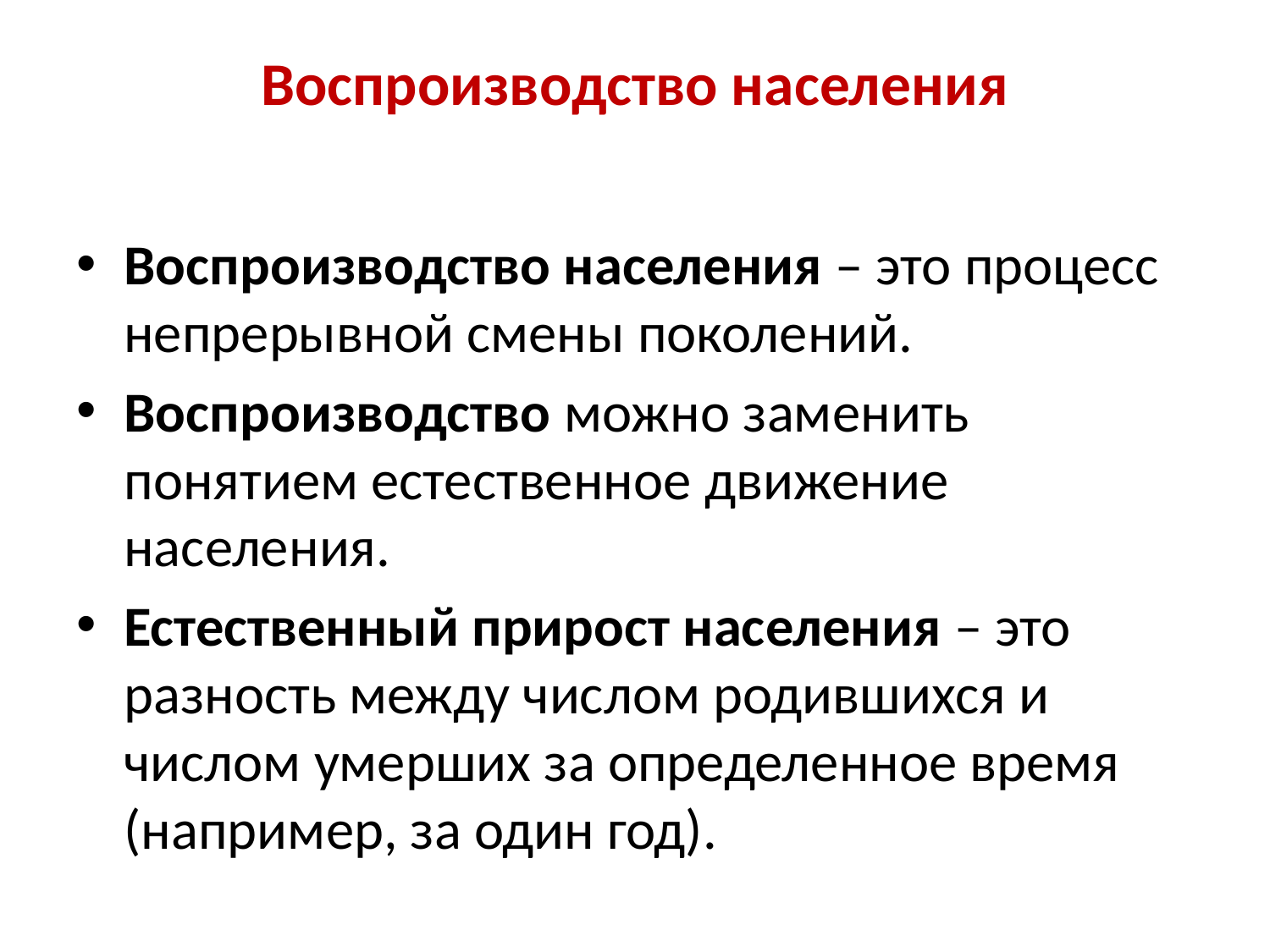

# Воспроизводство населения
Воспроизводство населения – это процесс непрерывной смены поколений.
Воспроизводство можно заменить понятием естественное движение населения.
Естественный прирост населения – это разность между числом родившихся и числом умерших за определенное время (например, за один год).